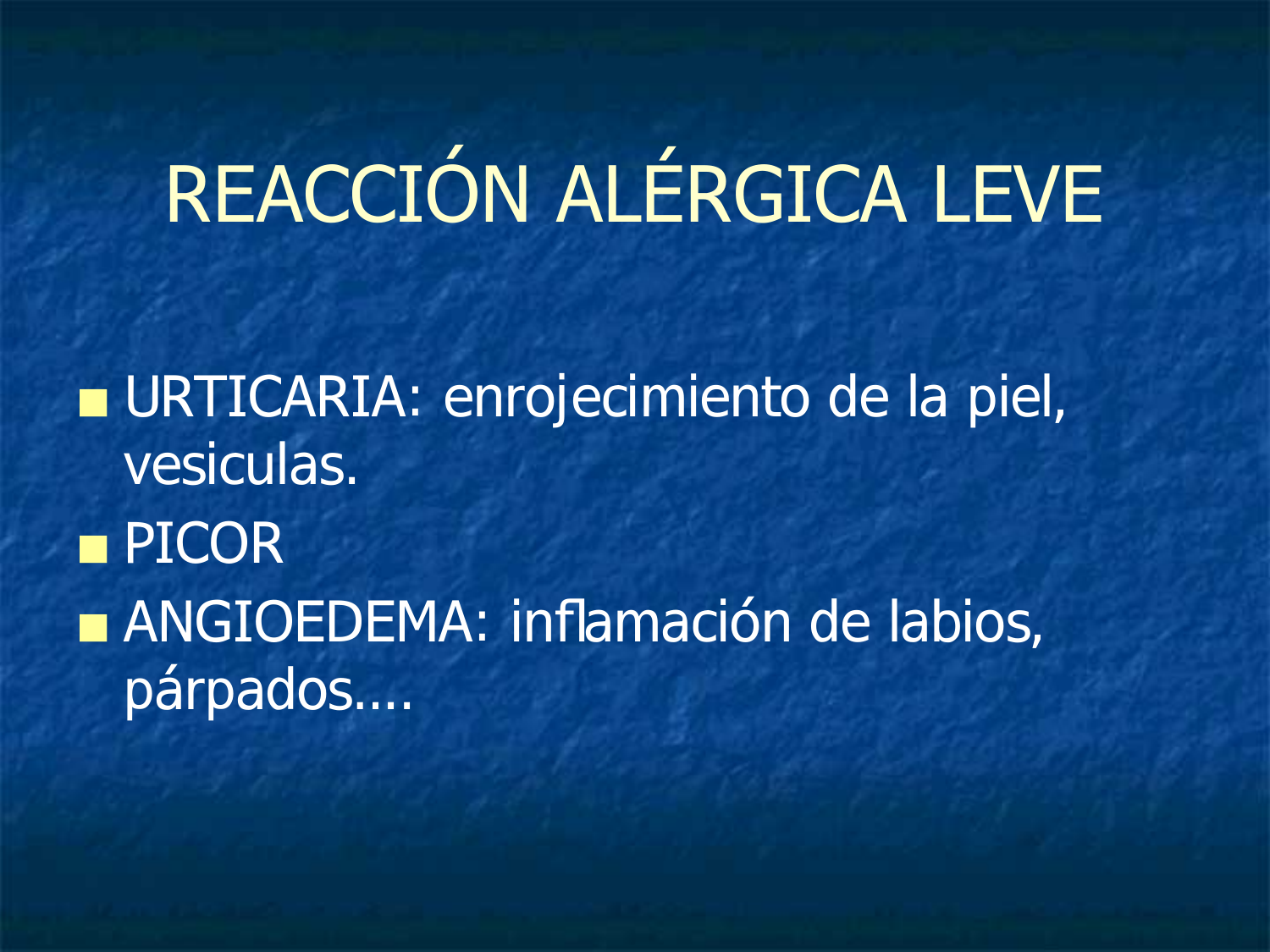

# REACCIÓN ALÉRGICA LEVE

URTICARIA: enrojecimiento de la piel, vesiculas.
PICOR
ANGIOEDEMA: inflamación de labios, párpados….